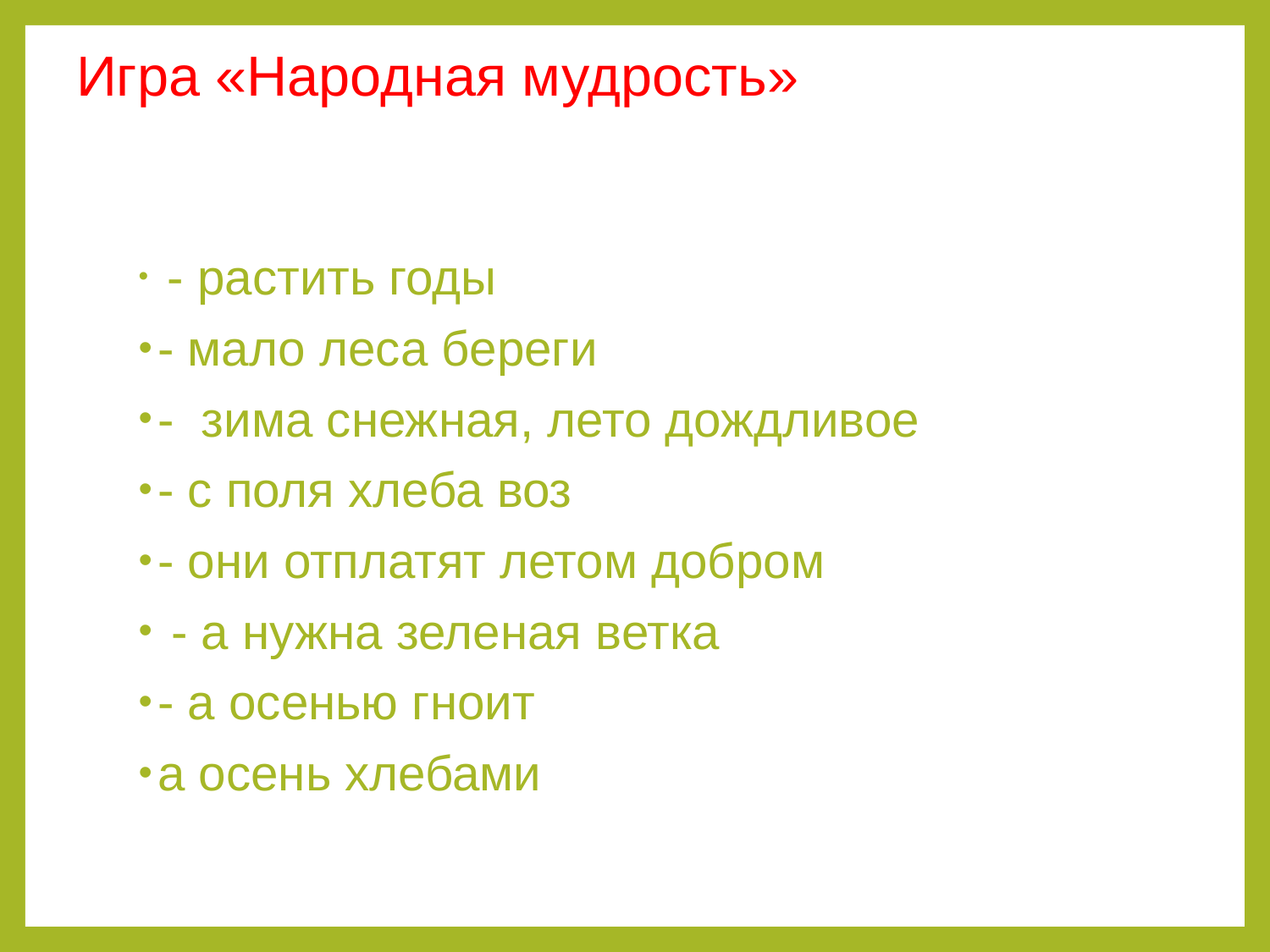

# Игра «Народная мудрость»

 - растить годы
- мало леса береги
-  зима снежная, лето дождливое
- с поля хлеба воз
- они отплатят летом добром
 - а нужна зеленая ветка
- а осенью гноит
а осень хлебами